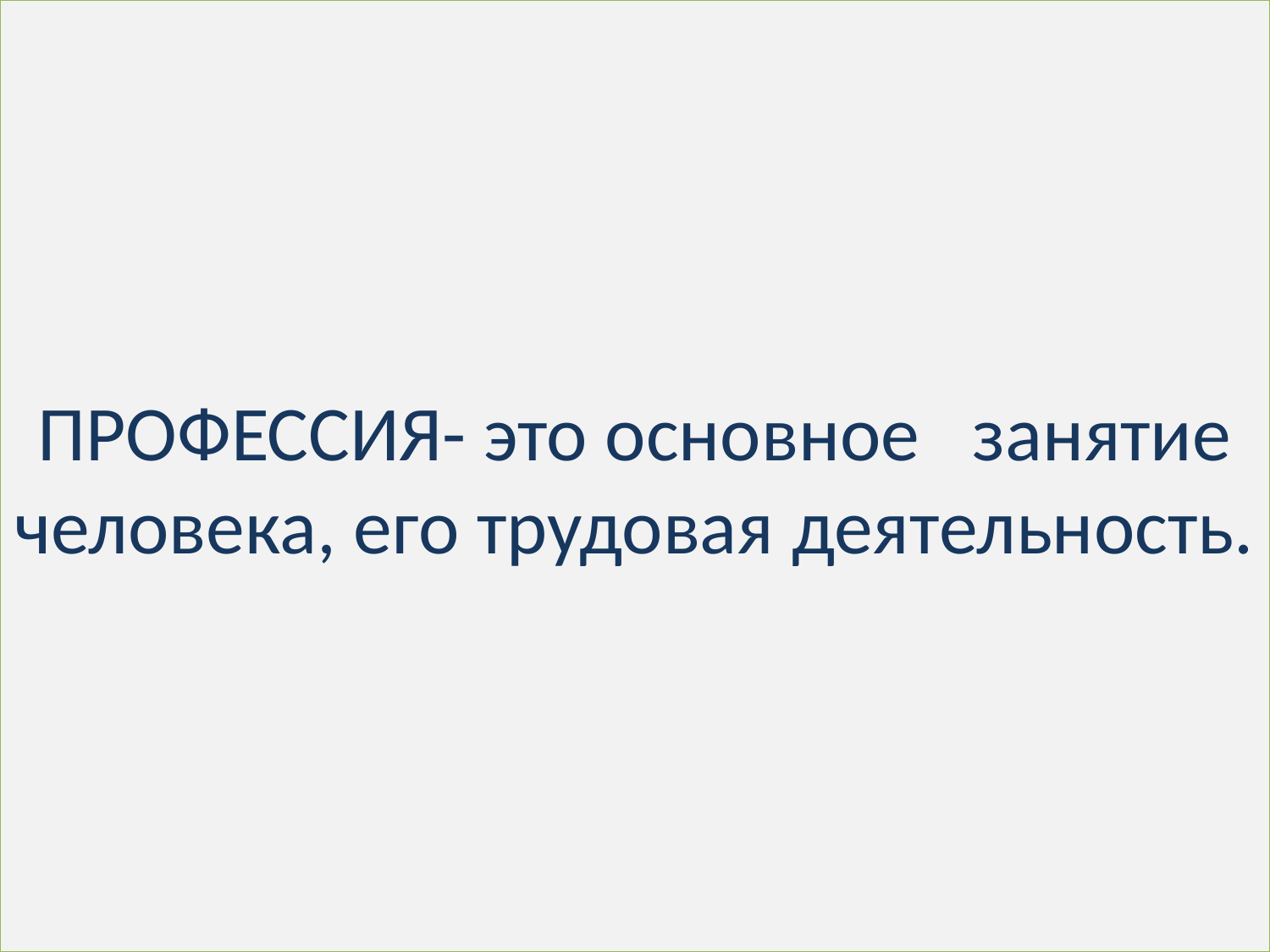

# ПРОФЕССИЯ- это основное   занятие человека, его трудовая деятельность.